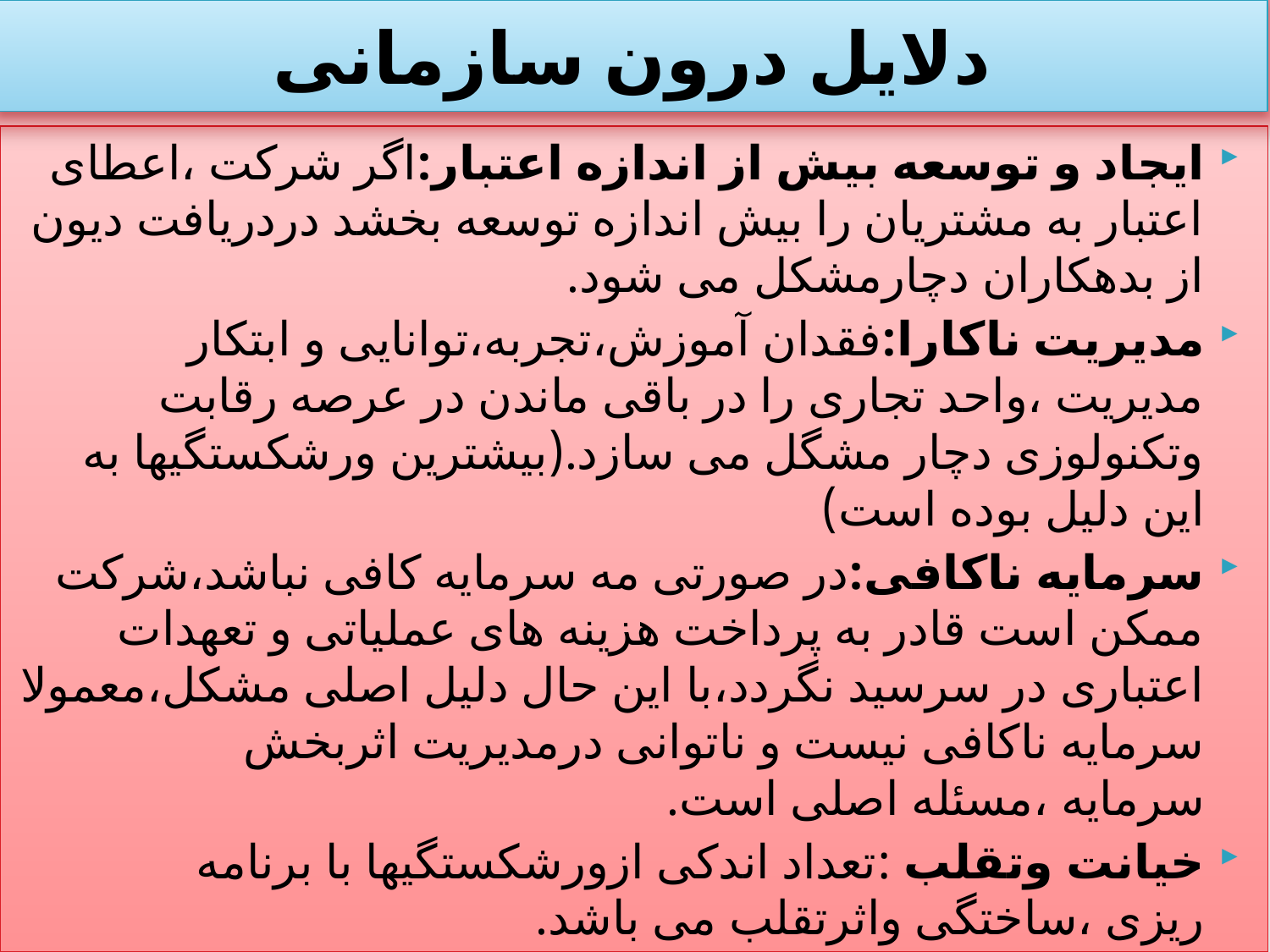

دلایل درون سازمانی
ایجاد و توسعه بیش از اندازه اعتبار:اگر شرکت ،اعطای اعتبار به مشتریان را بیش اندازه توسعه بخشد دردریافت دیون از بدهکاران دچارمشکل می شود.
مدیریت ناکارا:فقدان آموزش،تجربه،توانایی و ابتکار مدیریت ،واحد تجاری را در باقی ماندن در عرصه رقابت وتکنولوزی دچار مشگل می سازد.(بیشترین ورشکستگیها به این دلیل بوده است)
سرمایه ناکافی:در صورتی مه سرمایه کافی نباشد،شرکت ممکن است قادر به پرداخت هزینه های عملیاتی و تعهدات اعتباری در سرسید نگردد،با این حال دلیل اصلی مشکل،معمولا سرمایه ناکافی نیست و ناتوانی درمدیریت اثربخش سرمایه ،مسئله اصلی است.
خیانت وتقلب :تعداد اندکی ازورشکستگیها با برنامه ریزی ،ساختگی واثرتقلب می باشد.